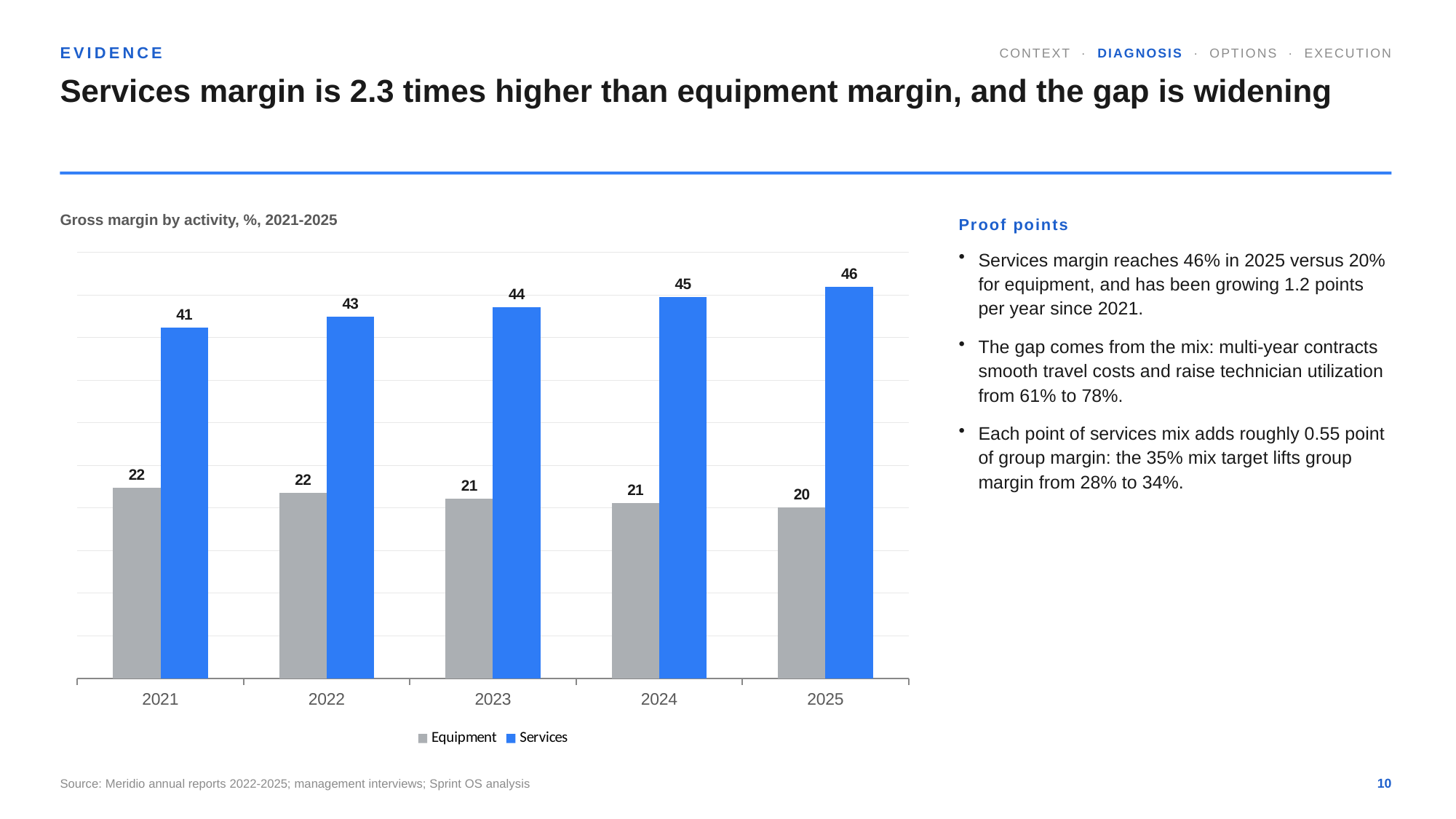

EVIDENCE
CONTEXT  ·  DIAGNOSIS  ·  OPTIONS  ·  EXECUTION
Services margin is 2.3 times higher than equipment margin, and the gap is widening

Gross margin by activity, %, 2021-2025
Proof points

### Chart

| Category | Equipment | Services |
|---|---|---|
| 2021 | 22.4 | 41.2 |
| 2022 | 21.8 | 42.5 |
| 2023 | 21.1 | 43.6 |
| 2024 | 20.6 | 44.8 |
| 2025 | 20.1 | 46.0 |
Services margin reaches 46% in 2025 versus 20% for equipment, and has been growing 1.2 points per year since 2021.
The gap comes from the mix: multi-year contracts smooth travel costs and raise technician utilization from 61% to 78%.
Each point of services mix adds roughly 0.55 point of group margin: the 35% mix target lifts group margin from 28% to 34%.
Source: Meridio annual reports 2022-2025; management interviews; Sprint OS analysis
10